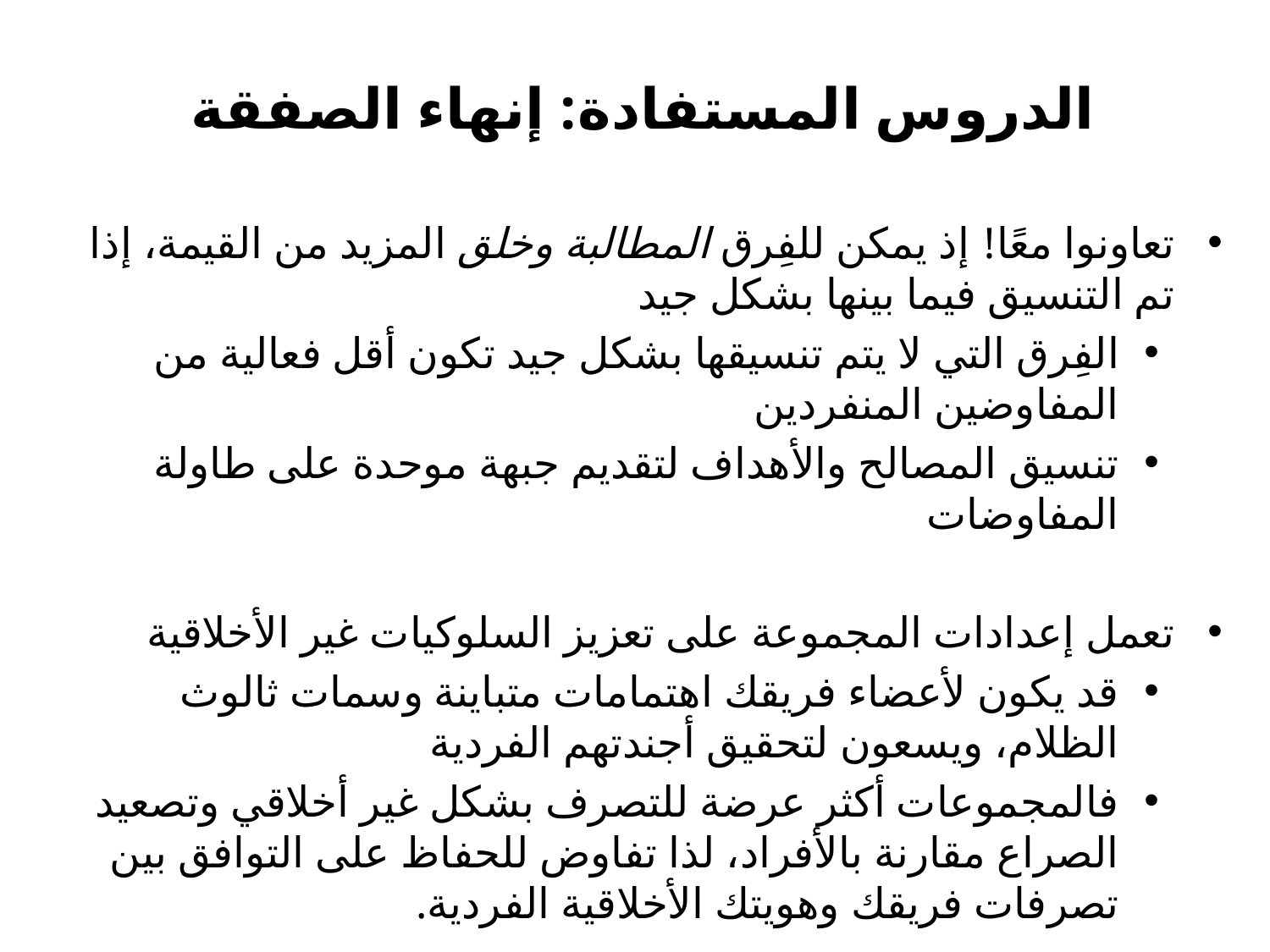

# الدروس المستفادة: إنهاء الصفقة
تعاونوا معًا! إذ يمكن للفِرق المطالبة وخلق المزيد من القيمة، إذا تم التنسيق فيما بينها بشكل جيد
الفِرق التي لا يتم تنسيقها بشكل جيد تكون أقل فعالية من المفاوضين المنفردين
تنسيق المصالح والأهداف لتقديم جبهة موحدة على طاولة المفاوضات

تعمل إعدادات المجموعة على تعزيز السلوكيات غير الأخلاقية
قد يكون لأعضاء فريقك اهتمامات متباينة وسمات ثالوث الظلام، ويسعون لتحقيق أجندتهم الفردية
فالمجموعات أكثر عرضة للتصرف بشكل غير أخلاقي وتصعيد الصراع مقارنة بالأفراد، لذا تفاوض للحفاظ على التوافق بين تصرفات فريقك وهويتك الأخلاقية الفردية.